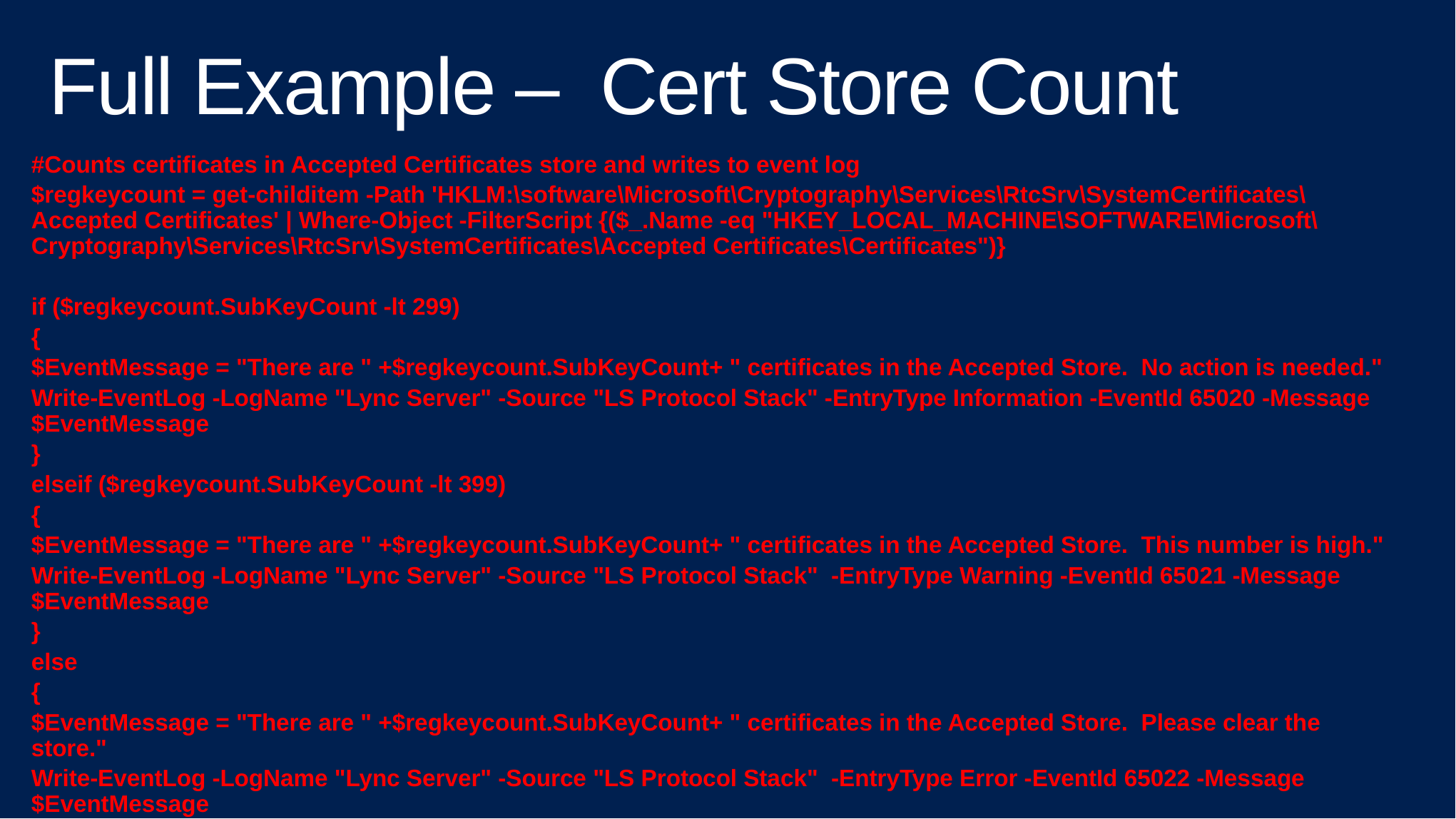

# Full Example –  Cert Store Count
#Counts certificates in Accepted Certificates store and writes to event log
$regkeycount = get-childitem -Path 'HKLM:\software\Microsoft\Cryptography\Services\RtcSrv\SystemCertificates\Accepted Certificates' | Where-Object -FilterScript {($_.Name -eq "HKEY_LOCAL_MACHINE\SOFTWARE\Microsoft\Cryptography\Services\RtcSrv\SystemCertificates\Accepted Certificates\Certificates")}

if ($regkeycount.SubKeyCount -lt 299)
{
$EventMessage = "There are " +$regkeycount.SubKeyCount+ " certificates in the Accepted Store.  No action is needed."
Write-EventLog -LogName "Lync Server" -Source "LS Protocol Stack" -EntryType Information -EventId 65020 -Message $EventMessage
}
elseif ($regkeycount.SubKeyCount -lt 399)
{
$EventMessage = "There are " +$regkeycount.SubKeyCount+ " certificates in the Accepted Store.  This number is high."
Write-EventLog -LogName "Lync Server" -Source "LS Protocol Stack"  -EntryType Warning -EventId 65021 -Message $EventMessage
}
else
{
$EventMessage = "There are " +$regkeycount.SubKeyCount+ " certificates in the Accepted Store.  Please clear the store."
Write-EventLog -LogName "Lync Server" -Source "LS Protocol Stack"  -EntryType Error -EventId 65022 -Message $EventMessage
}